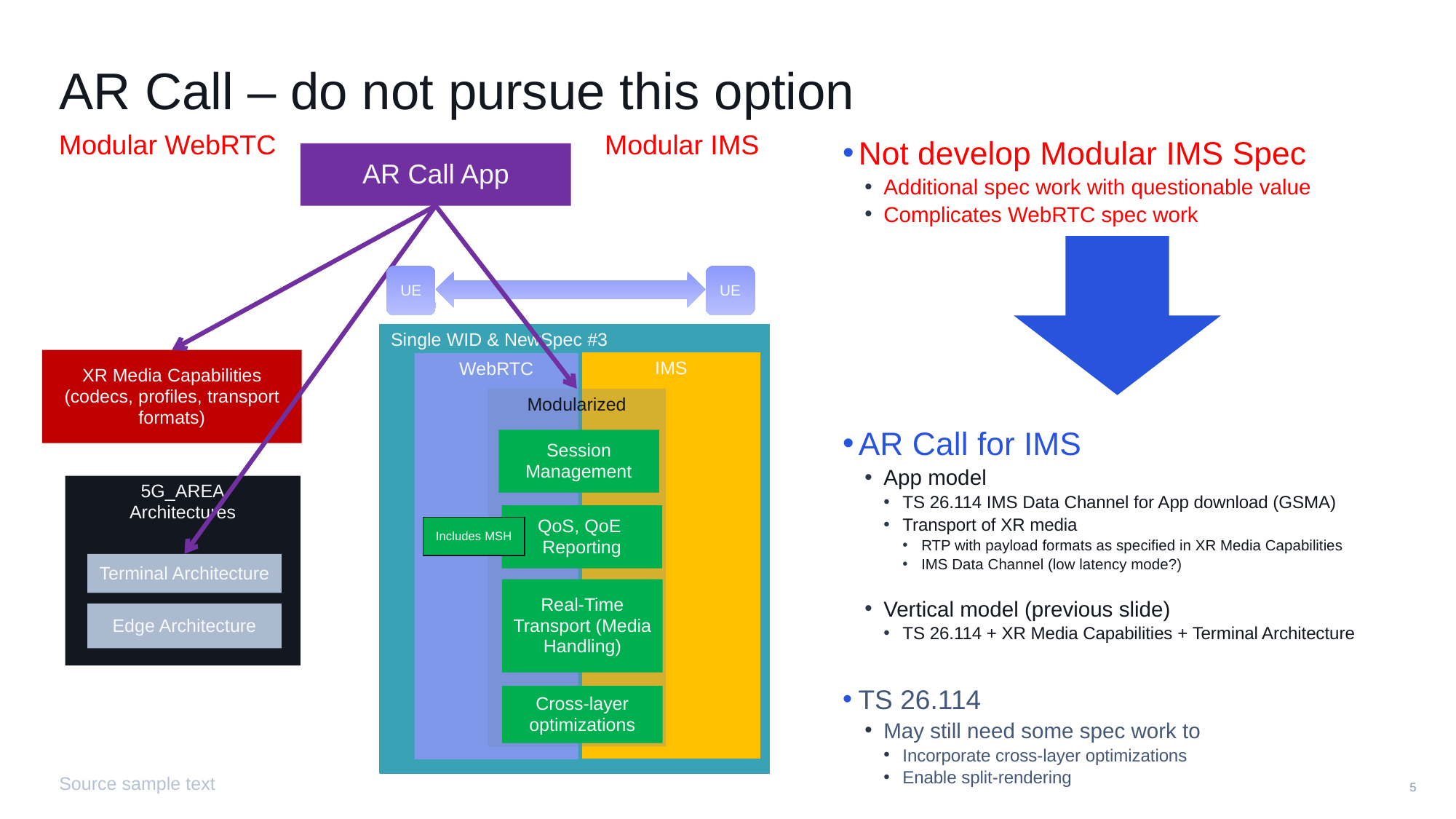

# AR Call – do not pursue this option
Modular WebRTC				Modular IMS
Not develop Modular IMS Spec
Additional spec work with questionable value
Complicates WebRTC spec work

AR Call for IMS
App model
TS 26.114 IMS Data Channel for App download (GSMA)
Transport of XR media
RTP with payload formats as specified in XR Media Capabilities
IMS Data Channel (low latency mode?)

Vertical model (previous slide)
TS 26.114 + XR Media Capabilities + Terminal Architecture

TS 26.114
May still need some spec work to
Incorporate cross-layer optimizations
Enable split-rendering

AR Call App

UE
UE

Single WID & NewSpec #3
XR Media Capabilities
(codecs, profiles, transport formats)
IMS
WebRTC
Modularized
Session Management
5G_AREA
Architectures
QoS, QoE  Reporting
Includes MSH
Terminal Architecture
Real-Time Transport (Media Handling)
Edge Architecture
Cross-layer optimizations
Source sample text